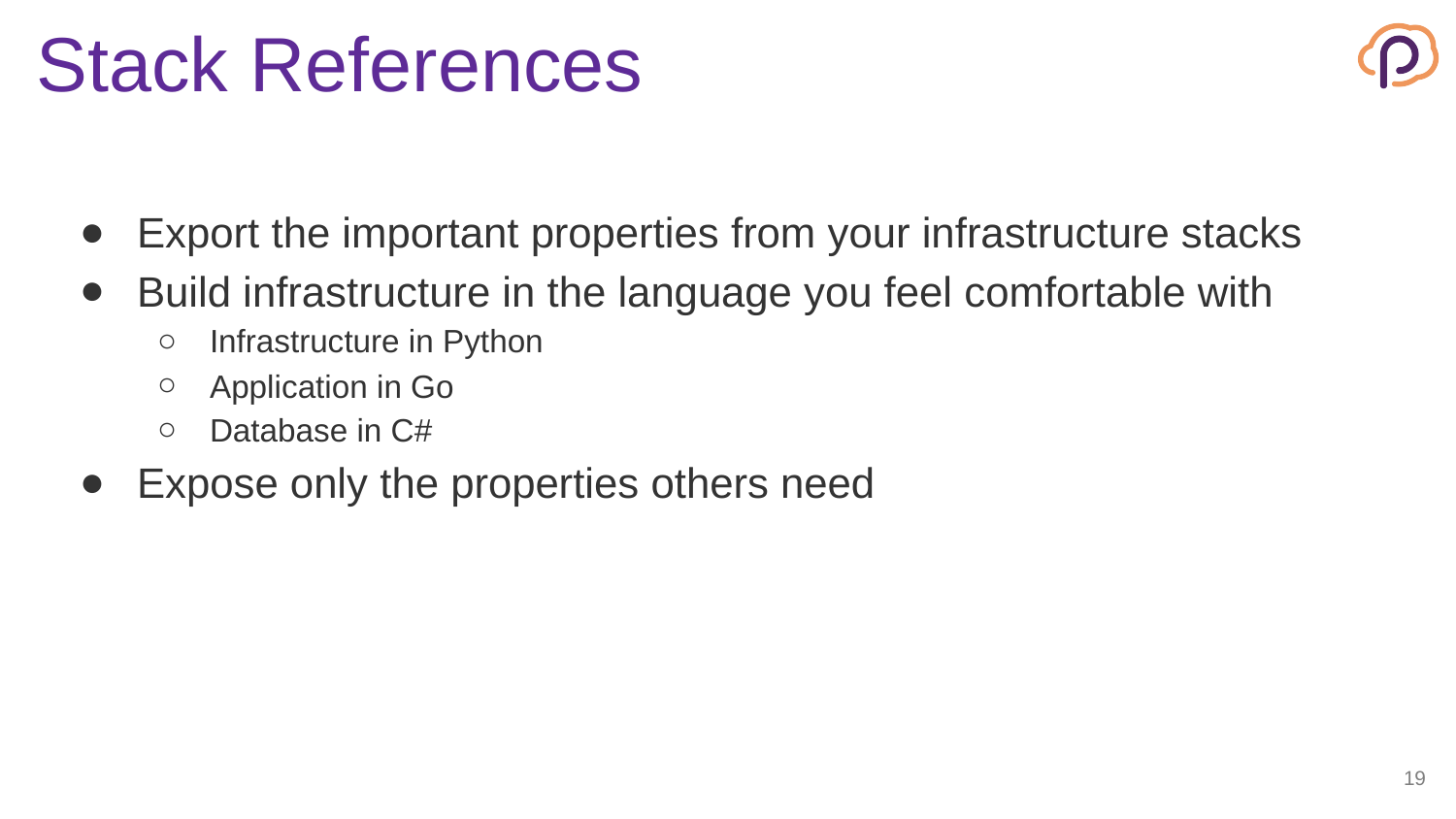

# Stack References
Export the important properties from your infrastructure stacks
Build infrastructure in the language you feel comfortable with
Infrastructure in Python
Application in Go
Database in C#
Expose only the properties others need
19